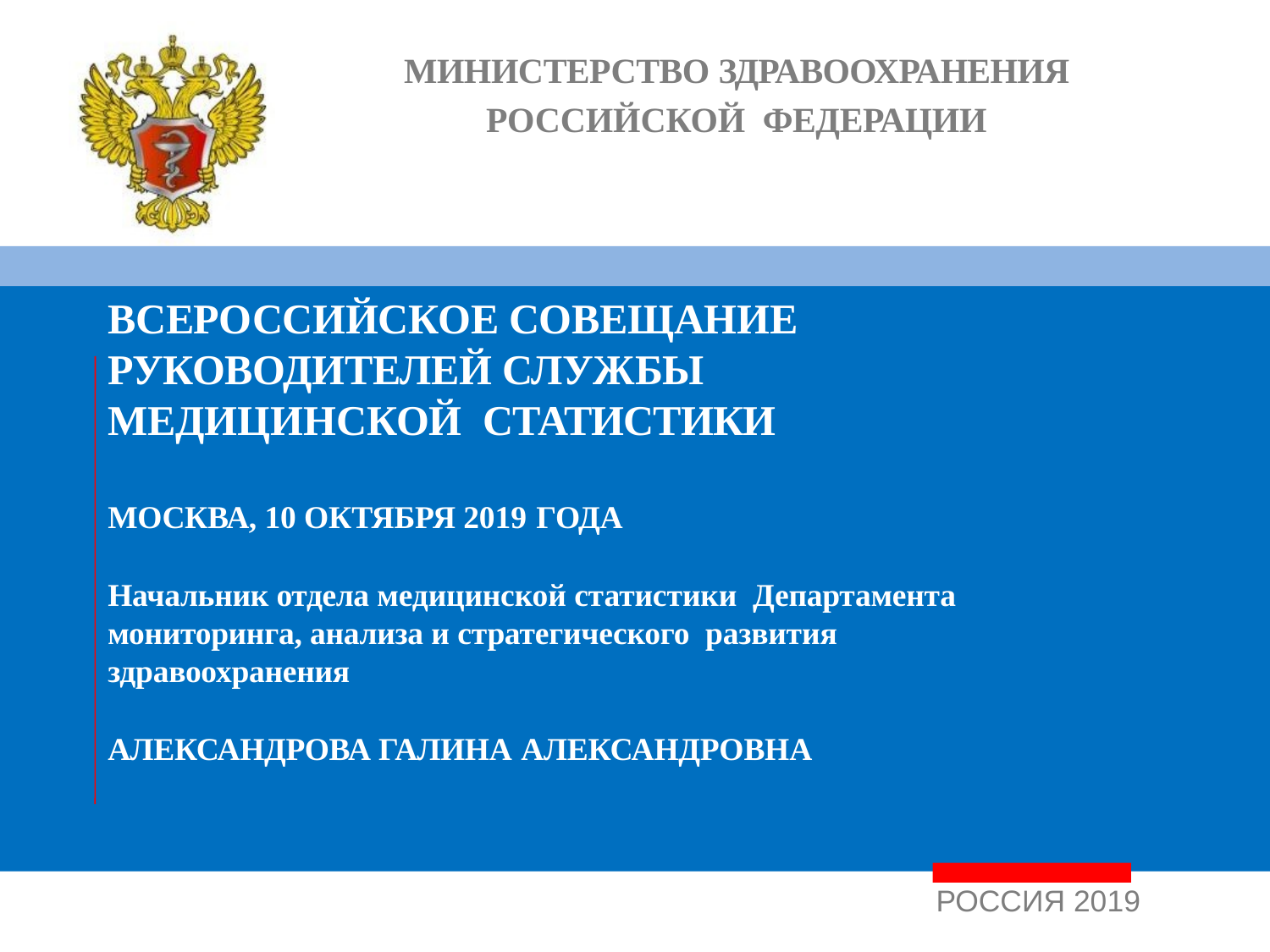

# МИНИСТЕРСТВО ЗДРАВООХРАНЕНИЯ РОССИЙСКОЙ  ФЕДЕРАЦИИ

ВСЕРОССИЙСКОЕ СОВЕЩАНИЕ  РУКОВОДИТЕЛЕЙ СЛУЖБЫ МЕДИЦИНСКОЙ  СТАТИСТИКИ

МОСКВА, 10 ОКТЯБРЯ 2019 ГОДА

Начальник отдела медицинской статистики  Департамента мониторинга, анализа и стратегического  развития здравоохранения

АЛЕКСАНДРОВА ГАЛИНА АЛЕКСАНДРОВНА

РОССИЯ 2019